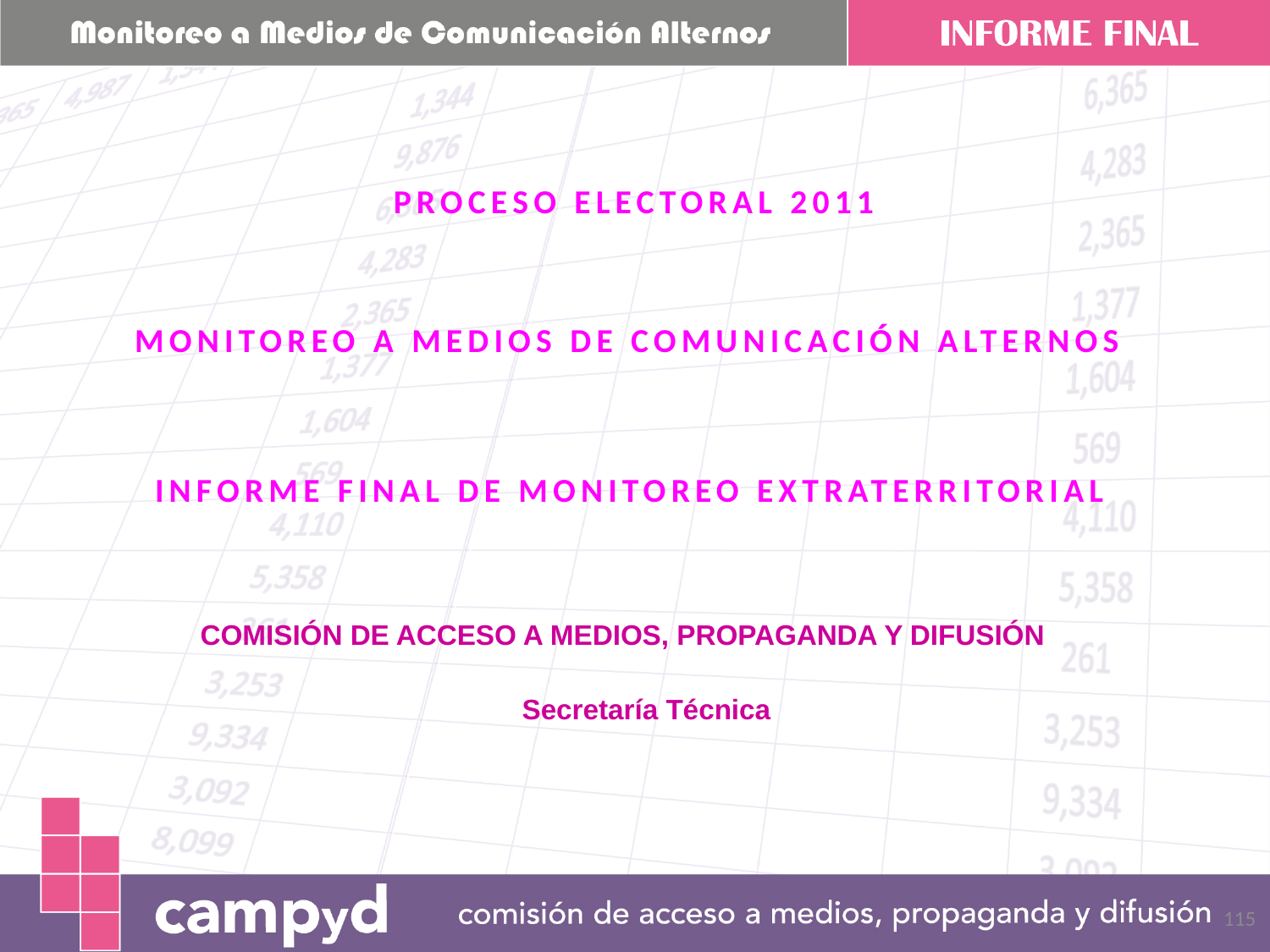

PROCESO ELECTORAL 2011

MONITOREO A MEDIOS DE COMUNICACIÓN ALTERNOS
INFORME FINAL DE MONITOREO EXTRATERRITORIAL
COMISIÓN DE ACCESO A MEDIOS, PROPAGANDA Y DIFUSIÓN
Secretaría Técnica
115